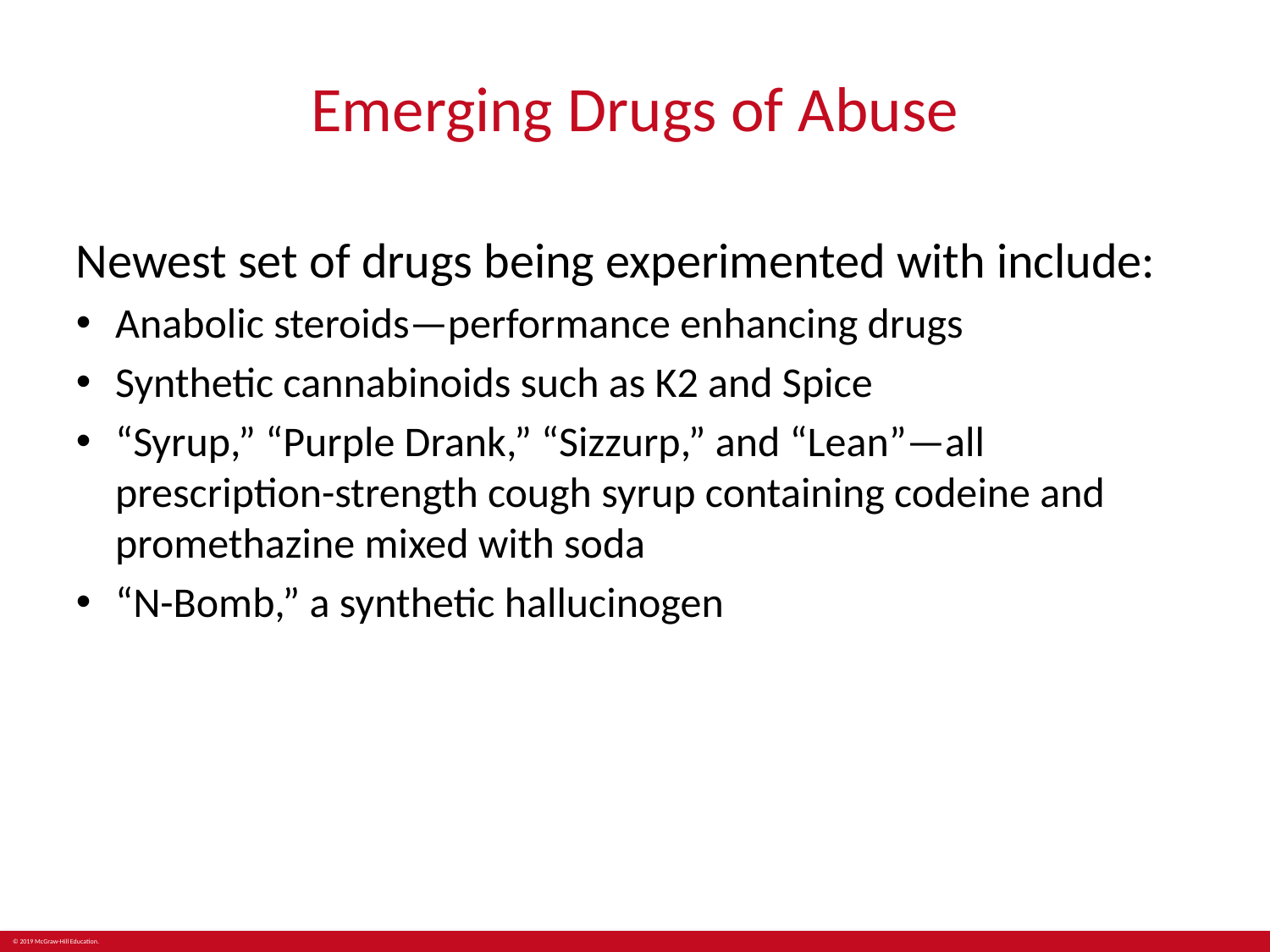

# Emerging Drugs of Abuse
Newest set of drugs being experimented with include:
Anabolic steroids—performance enhancing drugs
Synthetic cannabinoids such as K2 and Spice
“Syrup,” “Purple Drank,” “Sizzurp,” and “Lean”—all prescription-strength cough syrup containing codeine and promethazine mixed with soda
“N-Bomb,” a synthetic hallucinogen